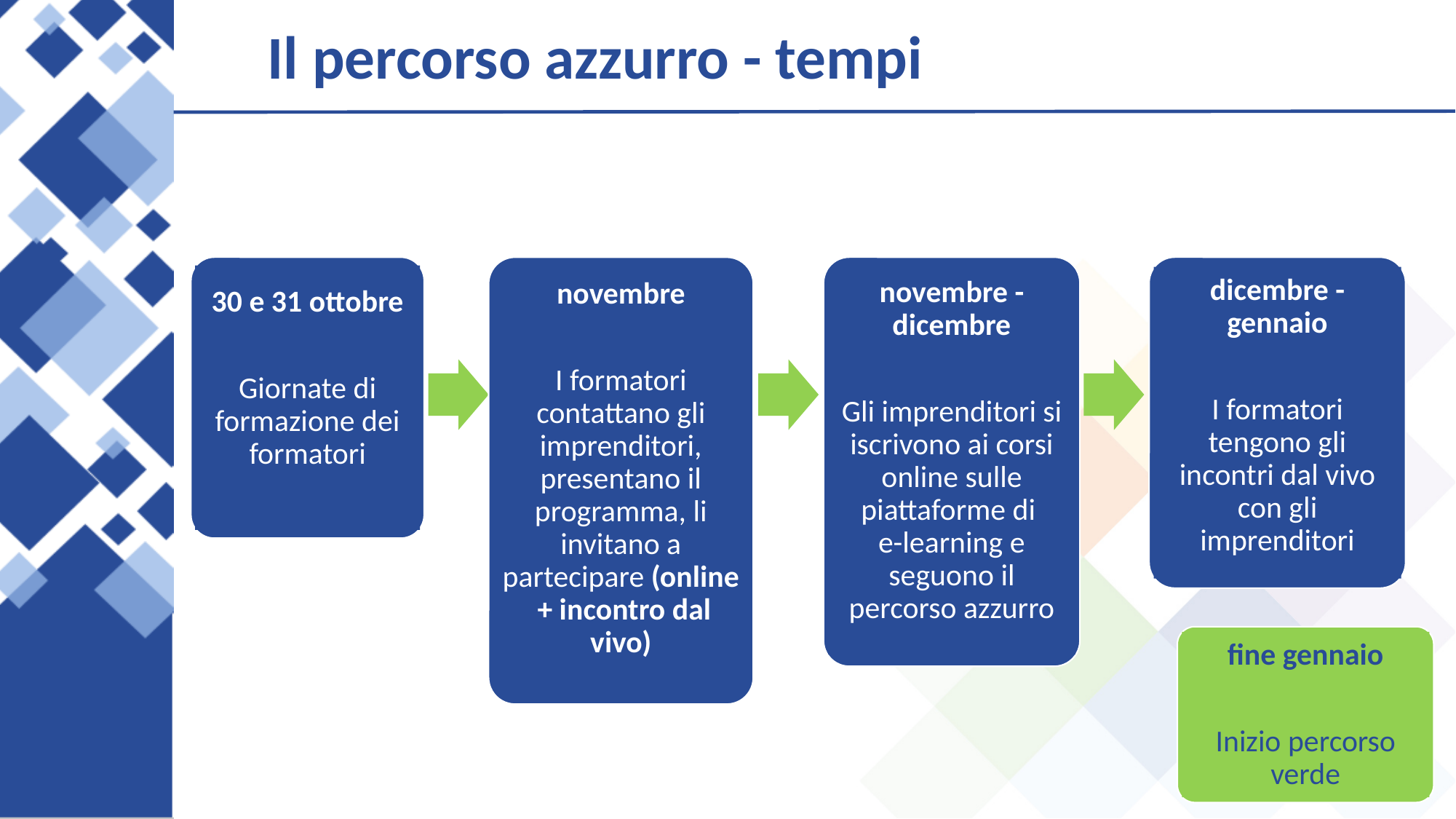

Il percorso azzurro - tempi

dicembre - gennaio

I formatori tengono gli incontri dal vivo con gli imprenditori

30 e 31 ottobre

Giornate di formazione dei formatori

novembre

I formatori contattano gli imprenditori, presentano il programma, li invitano a partecipare (online  + incontro dal vivo)

novembre - dicembre

Gli imprenditori si iscrivono ai corsi online sulle piattaforme di
e-learning e seguono il percorso azzurro

fine gennaio

Inizio percorso verde
19